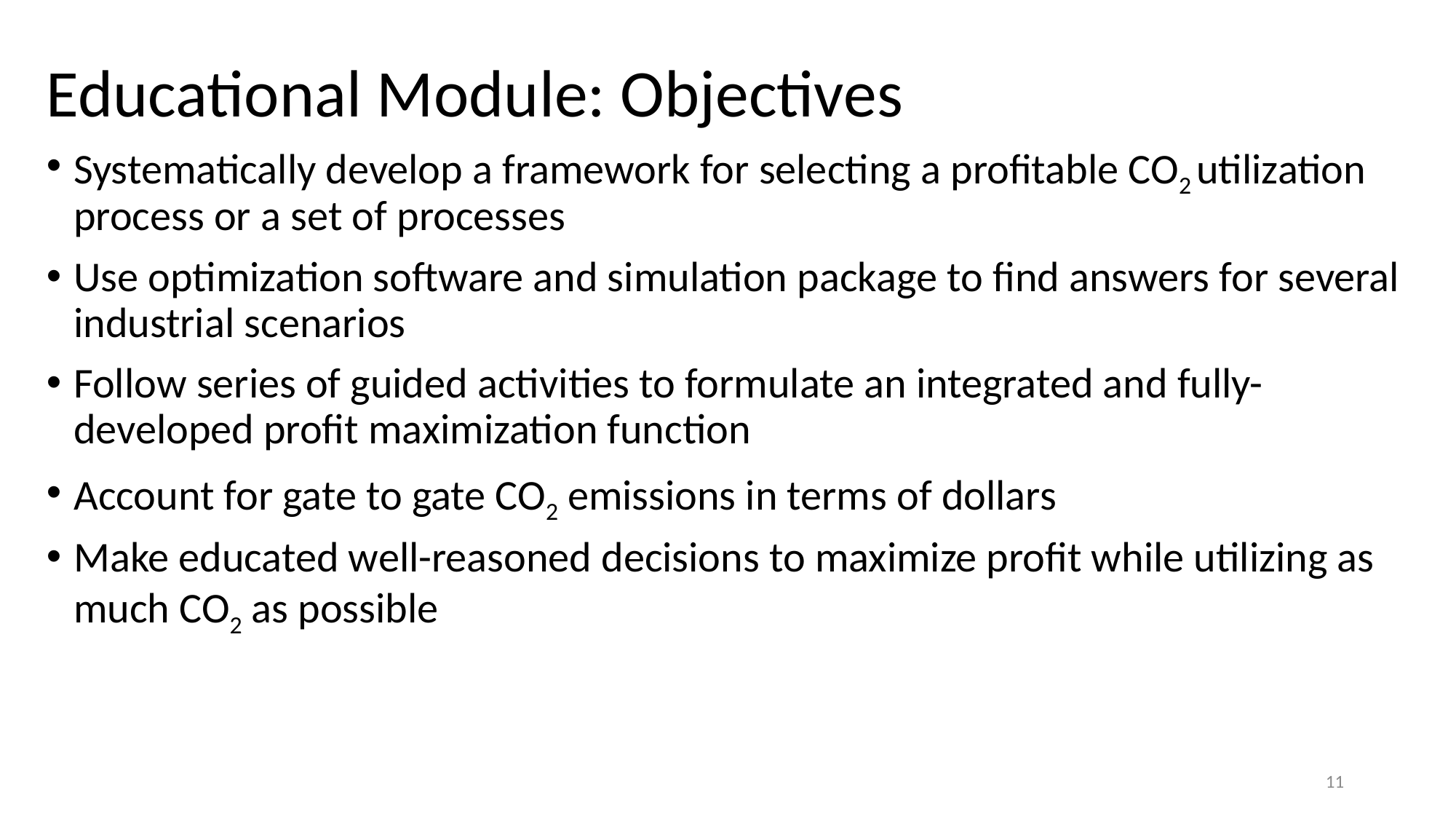

# Educational Module: Objectives
Systematically develop a framework for selecting a profitable CO2 utilization process or a set of processes
Use optimization software and simulation package to find answers for several industrial scenarios
Follow series of guided activities to formulate an integrated and fully-developed profit maximization function
Account for gate to gate CO2 emissions in terms of dollars
Make educated well-reasoned decisions to maximize profit while utilizing as much CO2 as possible
11